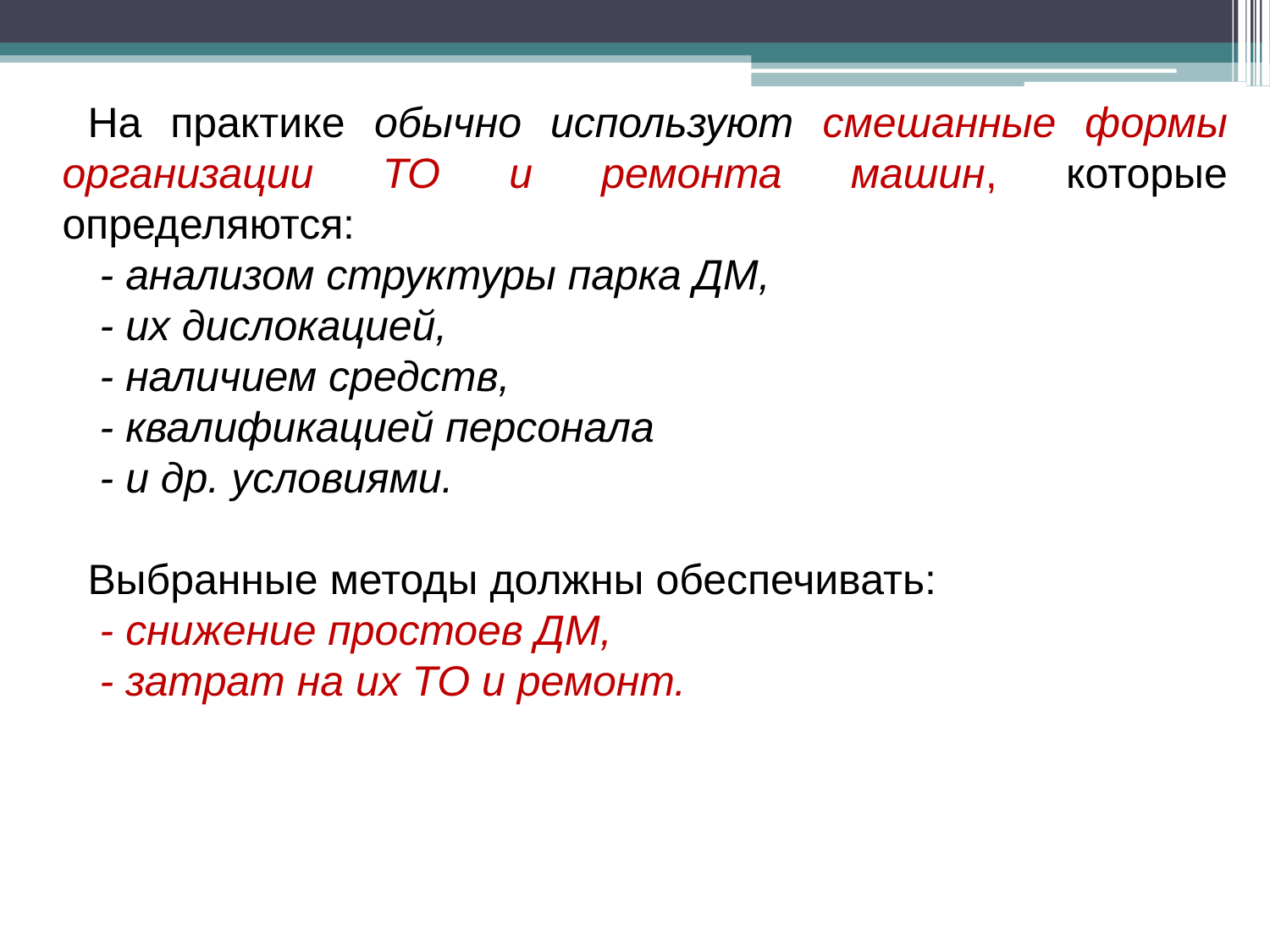

На практике обычно используют смешанные формы организации ТО и ремонта машин, которые определяются:
 - анализом структуры парка ДМ,
 - их дислокацией,
 - наличием средств,
 - квалификацией персонала
 - и др. условиями.

Выбранные методы должны обеспечивать:
 - снижение простоев ДМ,
 - затрат на их ТО и ремонт.